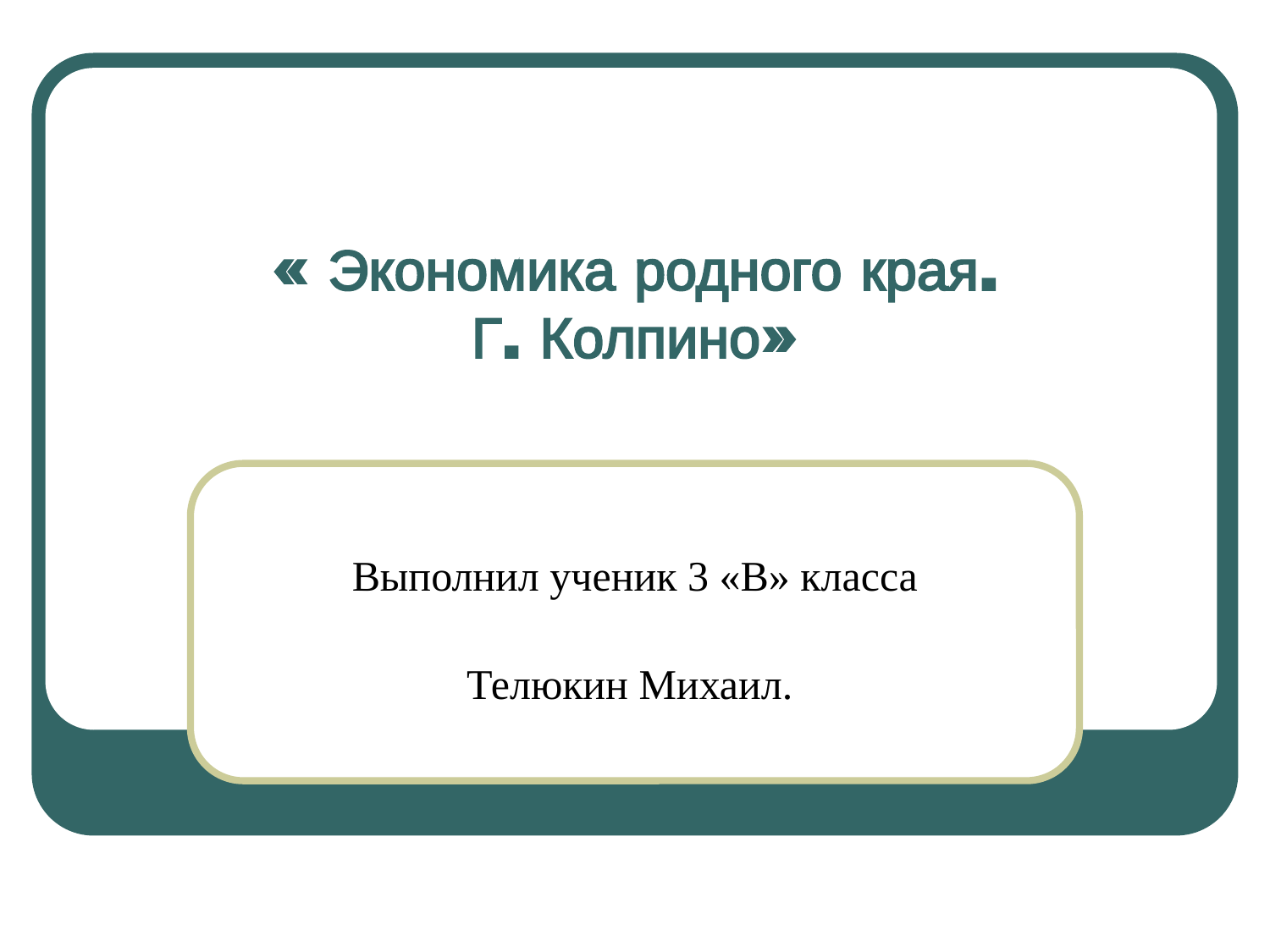

# « Экономика родного края. Г. Колпино»
Выполнил ученик 3 «В» класса

Телюкин Михаил.